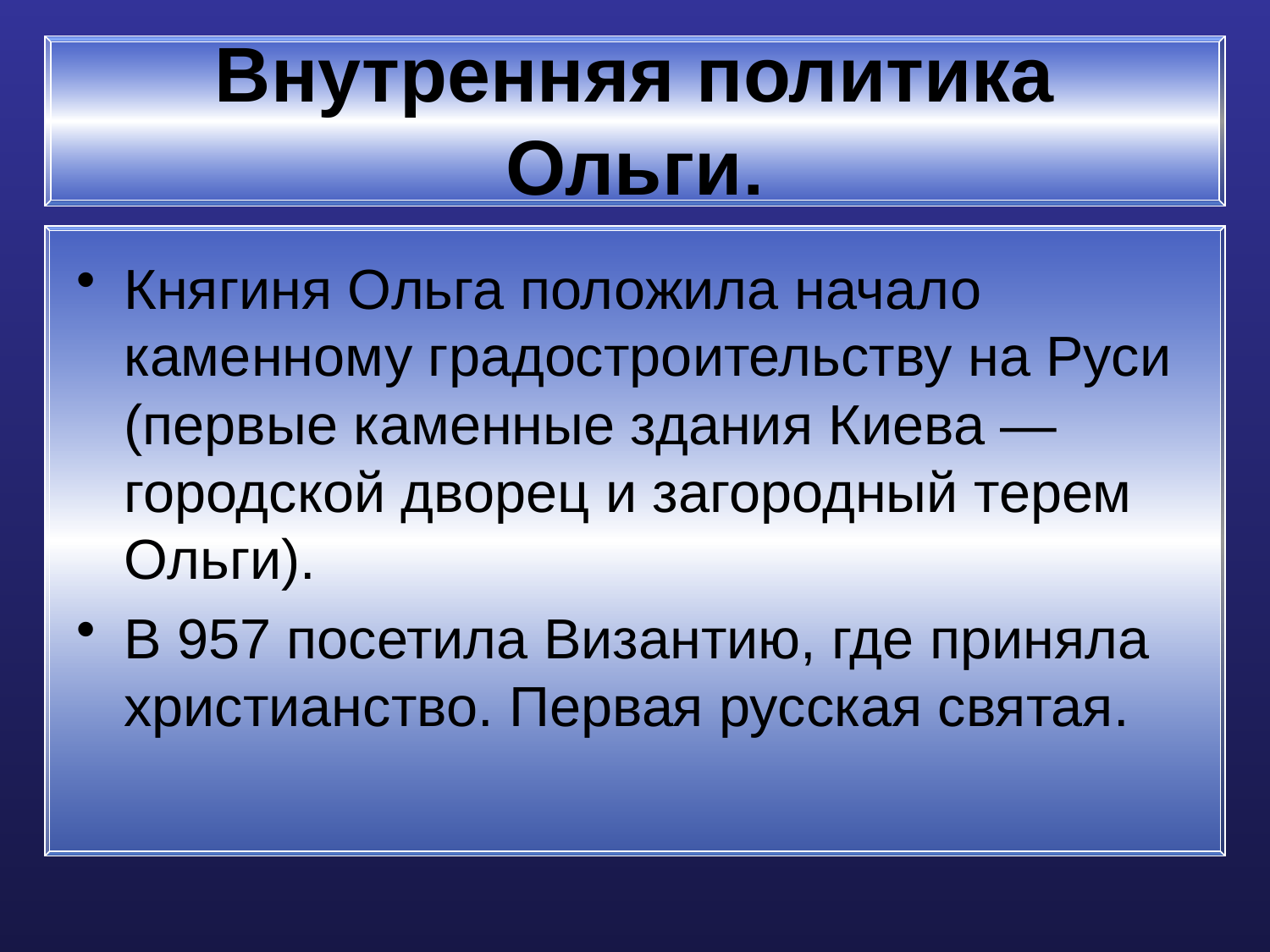

# Внутренняя политика Ольги.
Княгиня Ольга положила начало каменному градостроительству на Руси (первые каменные здания Киева — городской дворец и загородный терем Ольги).
В 957 посетила Византию, где приняла христианство. Первая русская святая.